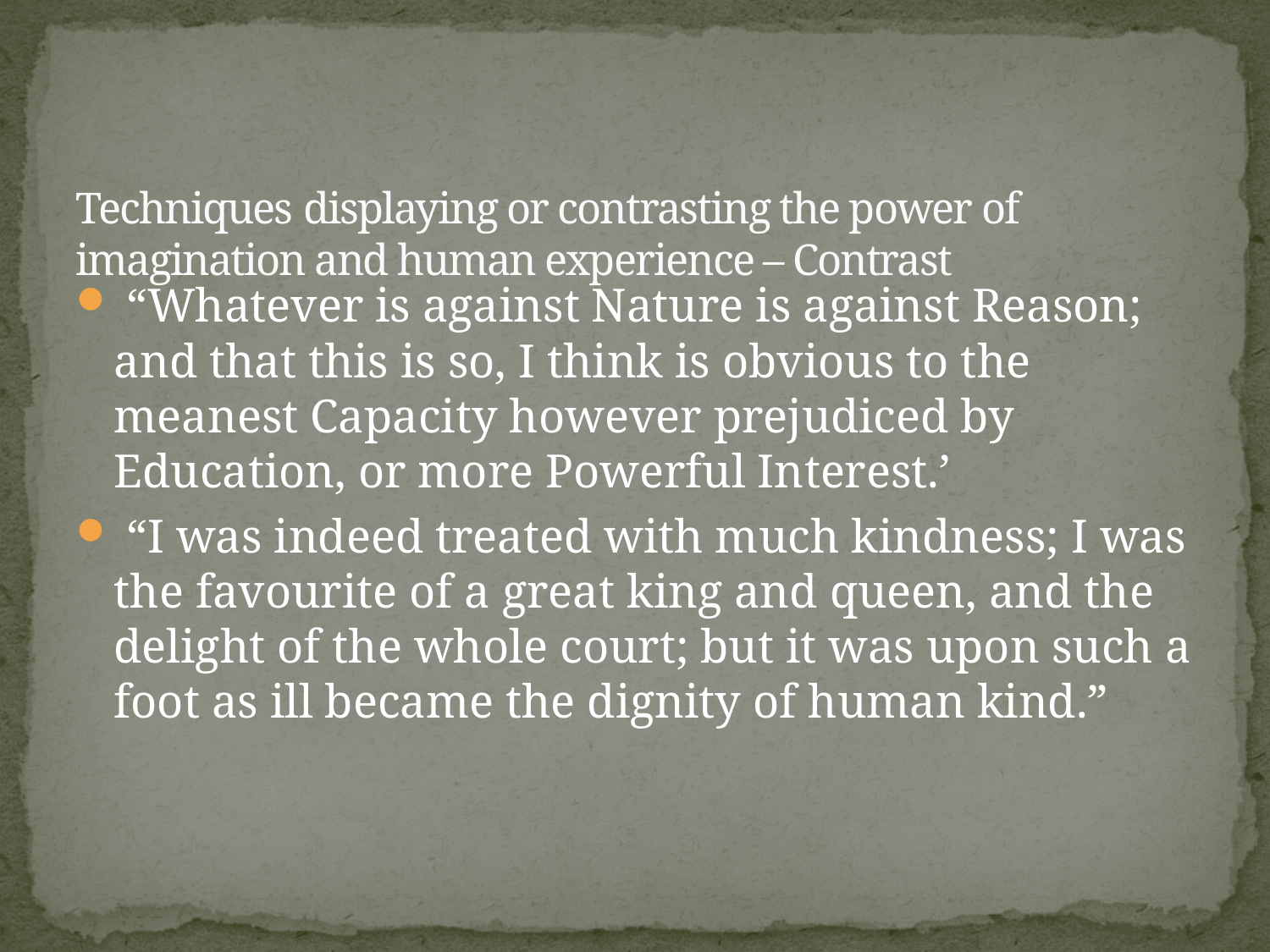

# Techniques displaying or contrasting the power of imagination and human experience – Contrast
 “Whatever is against Nature is against Reason; and that this is so, I think is obvious to the meanest Capacity however prejudiced by Education, or more Powerful Interest.’
 “I was indeed treated with much kindness; I was the favourite of a great king and queen, and the delight of the whole court; but it was upon such a foot as ill became the dignity of human kind.”